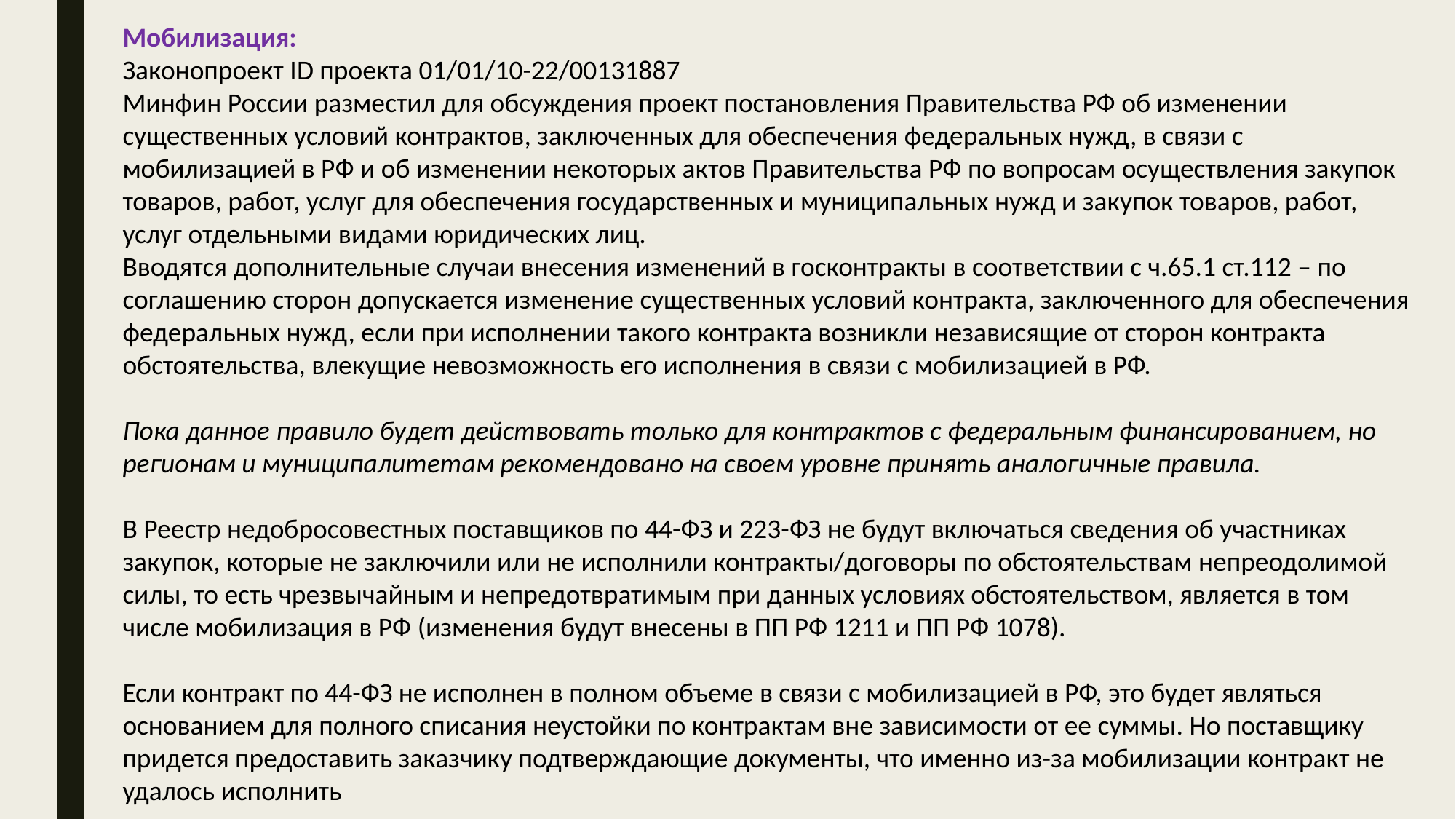

Мобилизация:
Законопроект ID проекта 01/01/10-22/00131887
Минфин России разместил для обсуждения проект постановления Правительства РФ об изменении существенных условий контрактов, заключенных ‎для обеспечения федеральных нужд, в связи с мобилизацией ‎в РФ и об изменении некоторых актов Правительства РФ по вопросам осуществления закупок товаров, работ, услуг для обеспечения государственных ‎и муниципальных нужд и закупок товаров, работ, услуг ‎отдельными видами юридических лиц.
Вводятся дополнительные случаи внесения изменений в госконтракты в соответствии с ч.65.1 ст.112 – по соглашению сторон допускается изменение существенных условий контракта, заключенного для обеспечения федеральных нужд, если при исполнении такого контракта возникли независящие от сторон контракта обстоятельства, влекущие невозможность его исполнения в связи с мобилизацией в РФ.

Пока данное правило будет действовать только для контрактов с федеральным финансированием, но регионам и муниципалитетам рекомендовано на своем уровне принять аналогичные правила.

В Реестр недобросовестных поставщиков по 44-ФЗ и 223-ФЗ не будут включаться сведения об участниках закупок, которые не заключили или не исполнили контракты/договоры по обстоятельствам непреодолимой силы, то есть чрезвычайным и непредотвратимым при данных условиях обстоятельством, является в том числе мобилизация в РФ (изменения будут внесены в ПП РФ 1211 и ПП РФ 1078).

Если контракт по 44-ФЗ не исполнен в полном объеме в связи с мобилизацией в РФ, это будет являться основанием для полного списания неустойки по контрактам вне зависимости от ее суммы. Но поставщику придется предоставить заказчику подтверждающие документы, что именно из-за мобилизации контракт не удалось исполнить